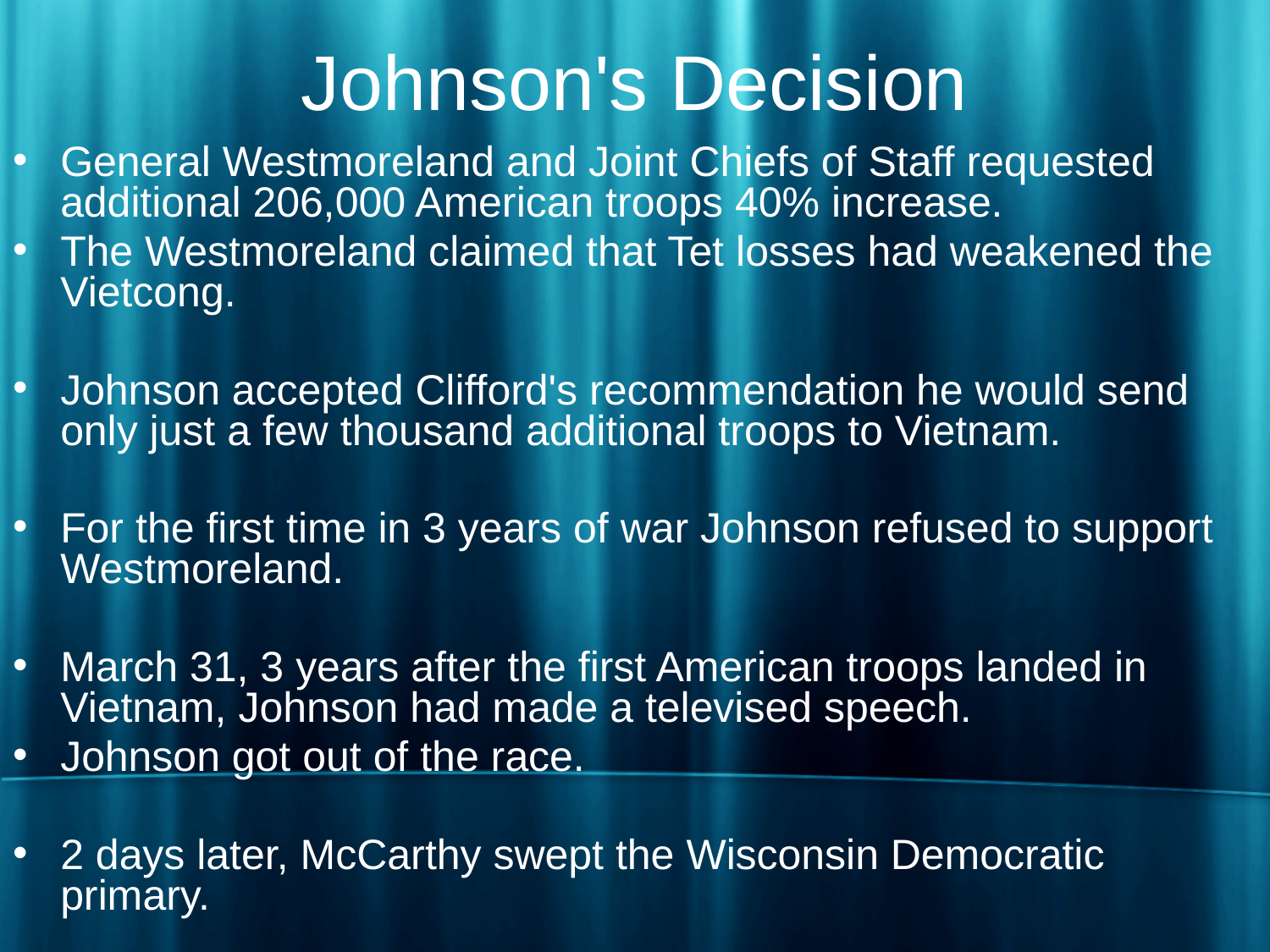

# Johnson's Decision
General Westmoreland and Joint Chiefs of Staff requested additional 206,000 American troops 40% increase.
The Westmoreland claimed that Tet losses had weakened the Vietcong.

Johnson accepted Clifford's recommendation he would send only just a few thousand additional troops to Vietnam.

For the first time in 3 years of war Johnson refused to support Westmoreland.

March 31, 3 years after the first American troops landed in Vietnam, Johnson had made a televised speech.
Johnson got out of the race.

2 days later, McCarthy swept the Wisconsin Democratic primary.